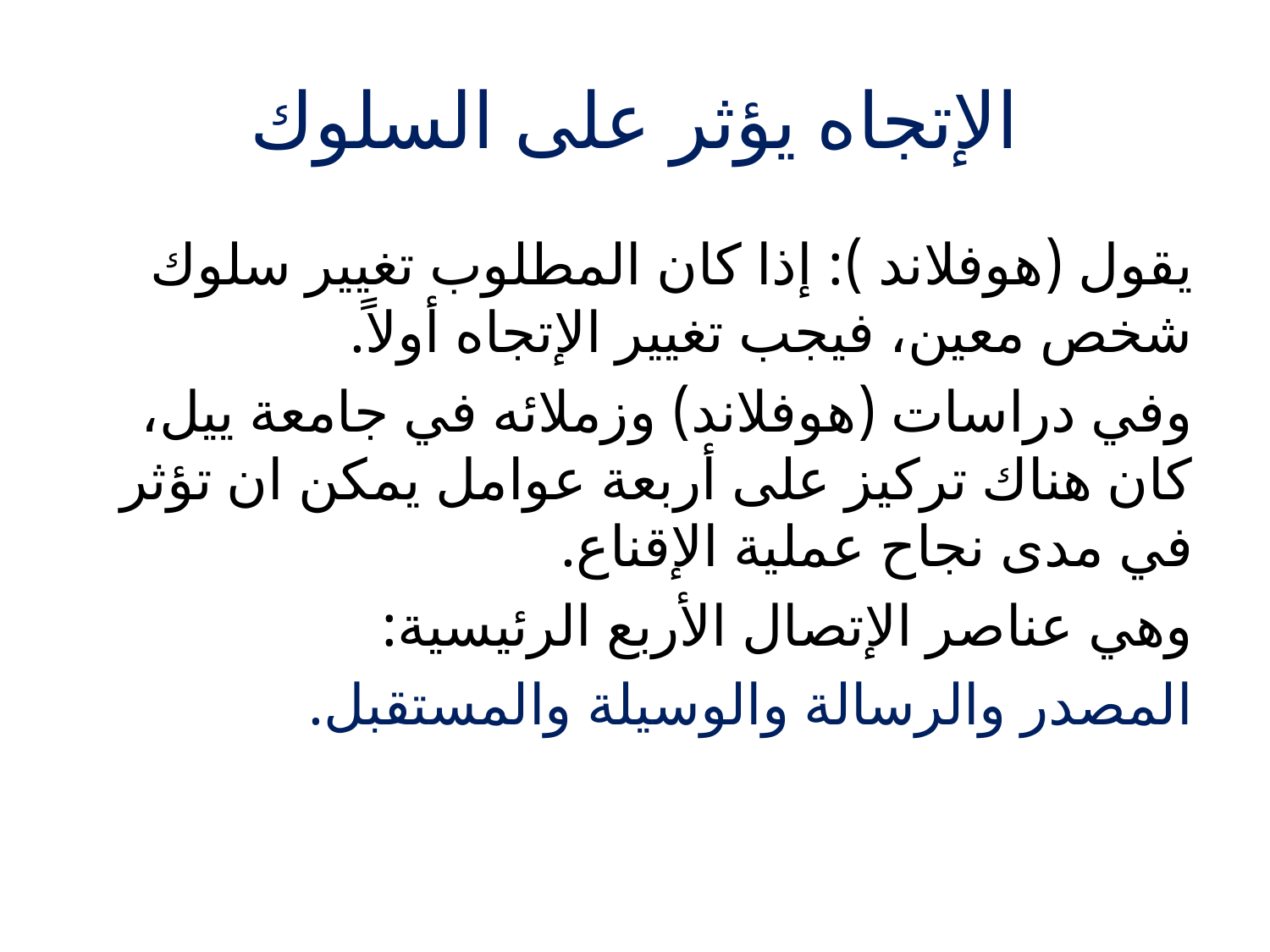

# الإتجاه يؤثر على السلوك
يقول (هوفلاند ): إذا كان المطلوب تغيير سلوك شخص معين، فيجب تغيير الإتجاه أولاً.
وفي دراسات (هوفلاند) وزملائه في جامعة ييل، كان هناك تركيز على أربعة عوامل يمكن ان تؤثر في مدى نجاح عملية الإقناع.
وهي عناصر الإتصال الأربع الرئيسية:
المصدر والرسالة والوسيلة والمستقبل.